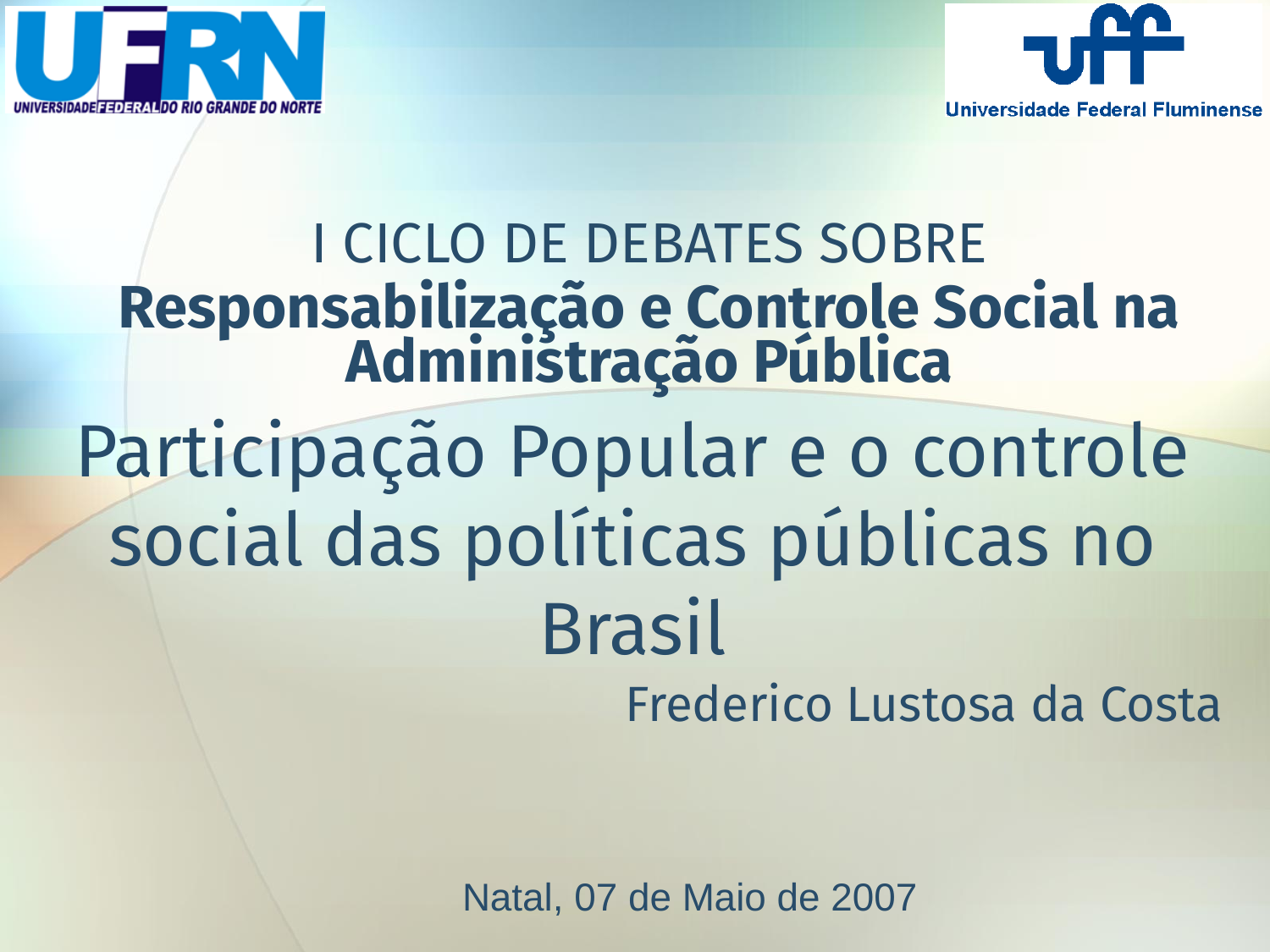

I CICLO DE DEBATES SOBRE
Responsabilização e Controle Social na Administração Pública
# Participação Popular e o controle social das políticas públicas no Brasil

Frederico Lustosa da Costa
Natal, 07 de Maio de 2007